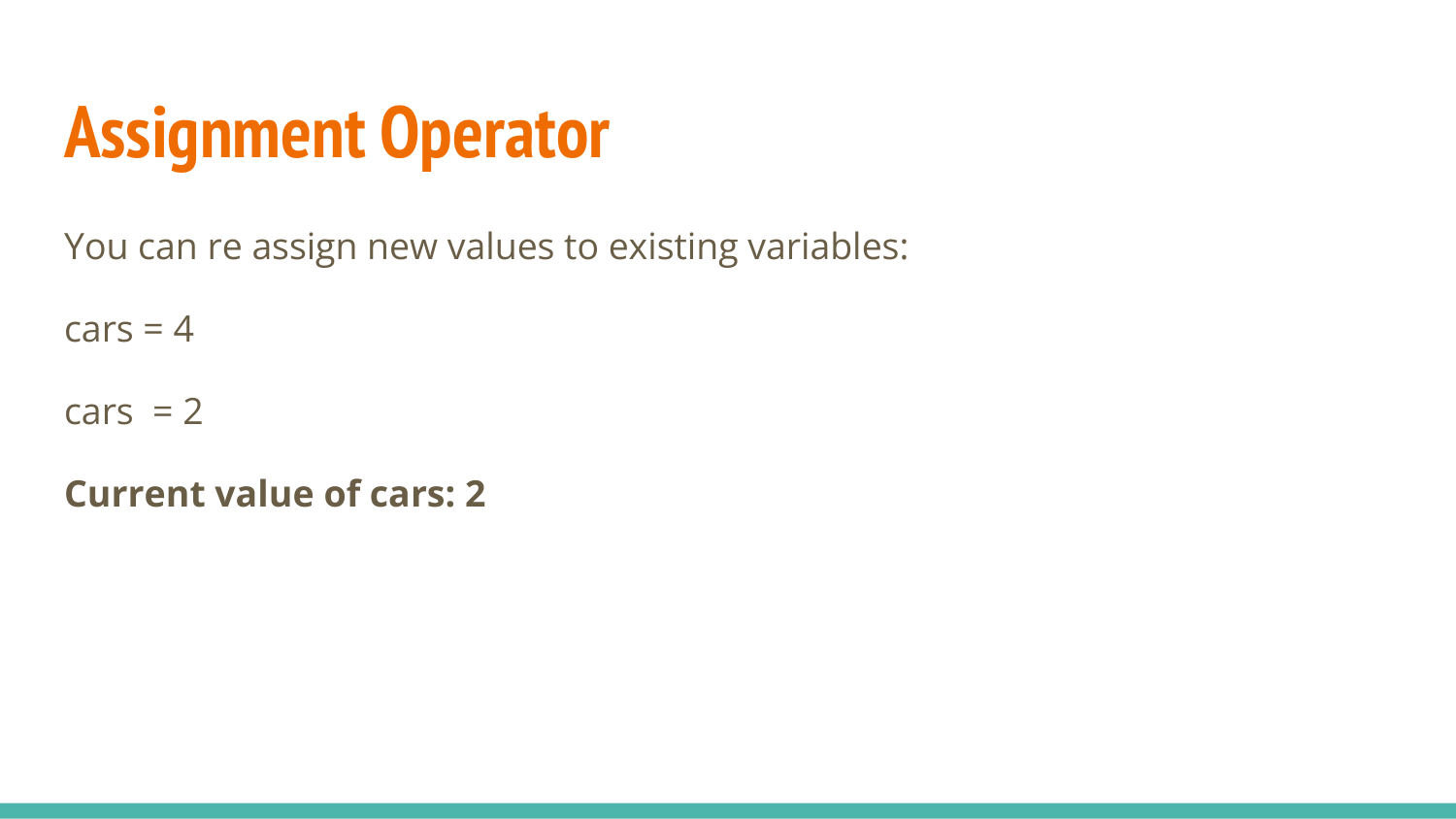

# Assignment Operator
You can re assign new values to existing variables:
cars = 4
cars  = 2
Current value of cars: 2